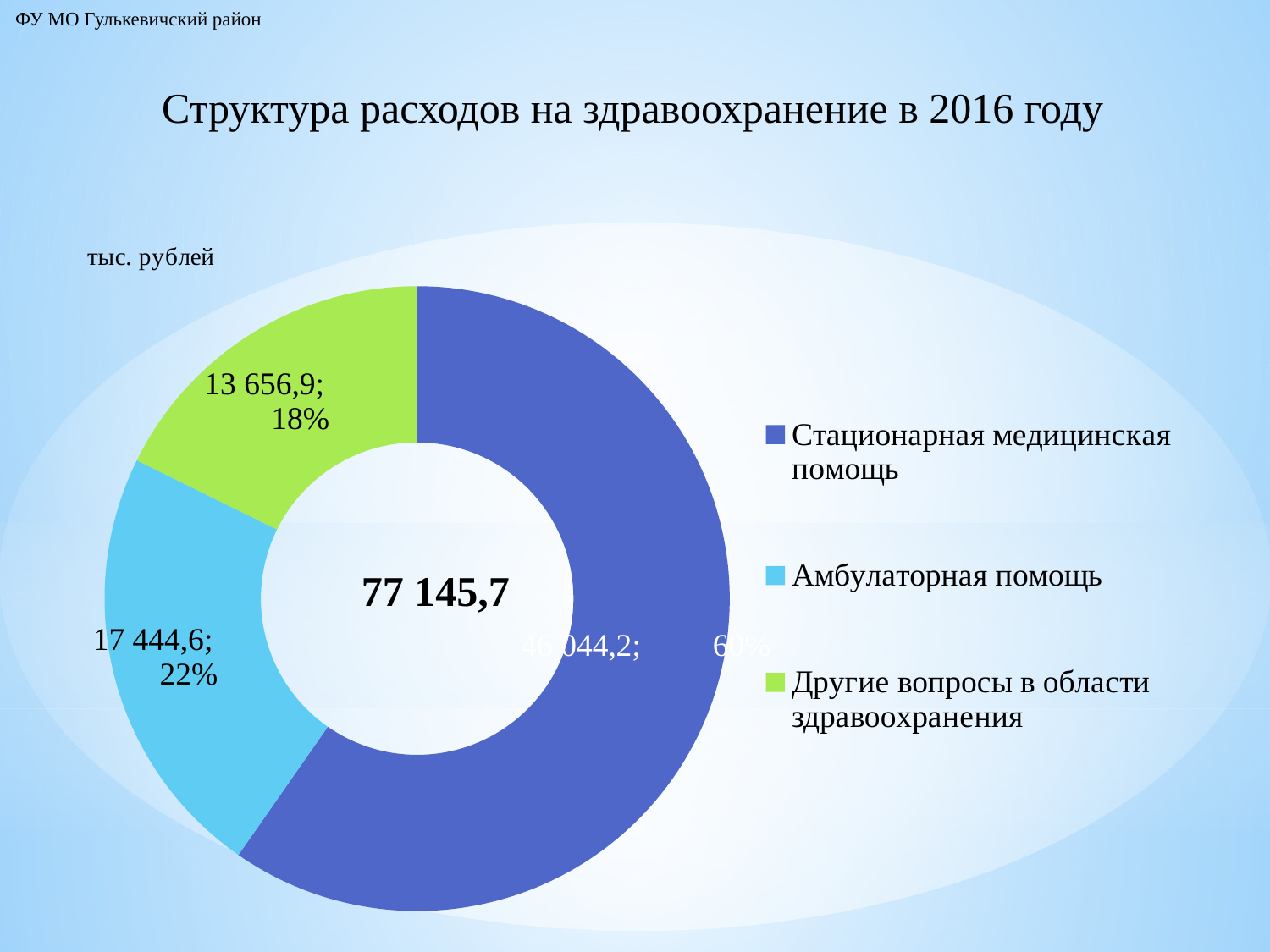

ФУ МО Гулькевичский район
Структура расходов на здравоохранение в 2016 году

### Chart: 77 145,7

| Category | Продажи |
|---|---|
| Стационарная медицинская помощь | 46044.2 |
| Амбулаторная помощь | 17444.6 |
| Другие вопросы в области здравоохранения | 13656.9 |